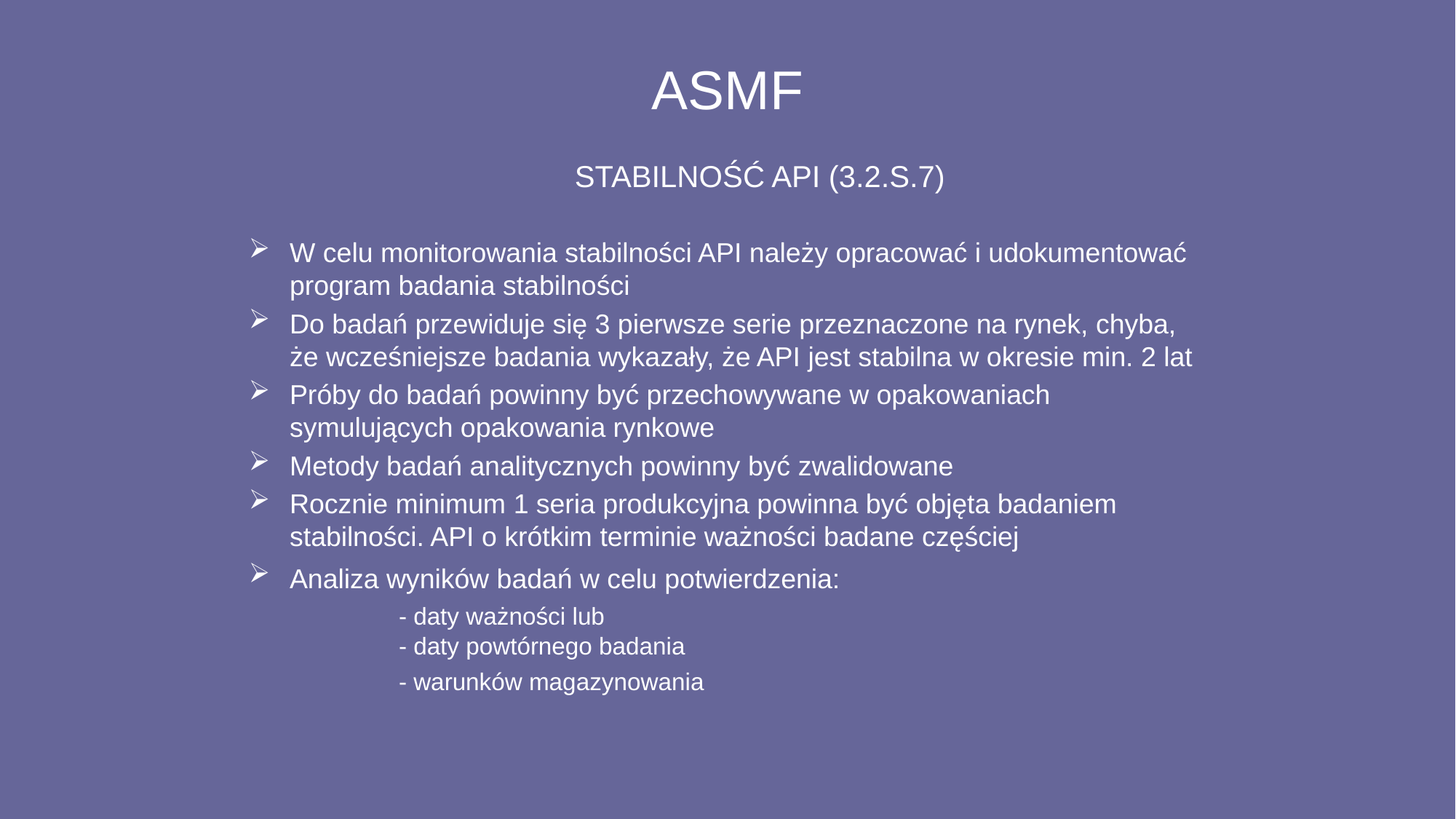

# ASMF
			        STABILNOŚĆ API (3.2.S.7)
W celu monitorowania stabilności API należy opracować i udokumentować program badania stabilności
Do badań przewiduje się 3 pierwsze serie przeznaczone na rynek, chyba, że wcześniejsze badania wykazały, że API jest stabilna w okresie min. 2 lat
Próby do badań powinny być przechowywane w opakowaniach symulujących opakowania rynkowe
Metody badań analitycznych powinny być zwalidowane
Rocznie minimum 1 seria produkcyjna powinna być objęta badaniem stabilności. API o krótkim terminie ważności badane częściej
Analiza wyników badań w celu potwierdzenia:				- daty ważności lub							- daty powtórnego badania						- warunków magazynowania